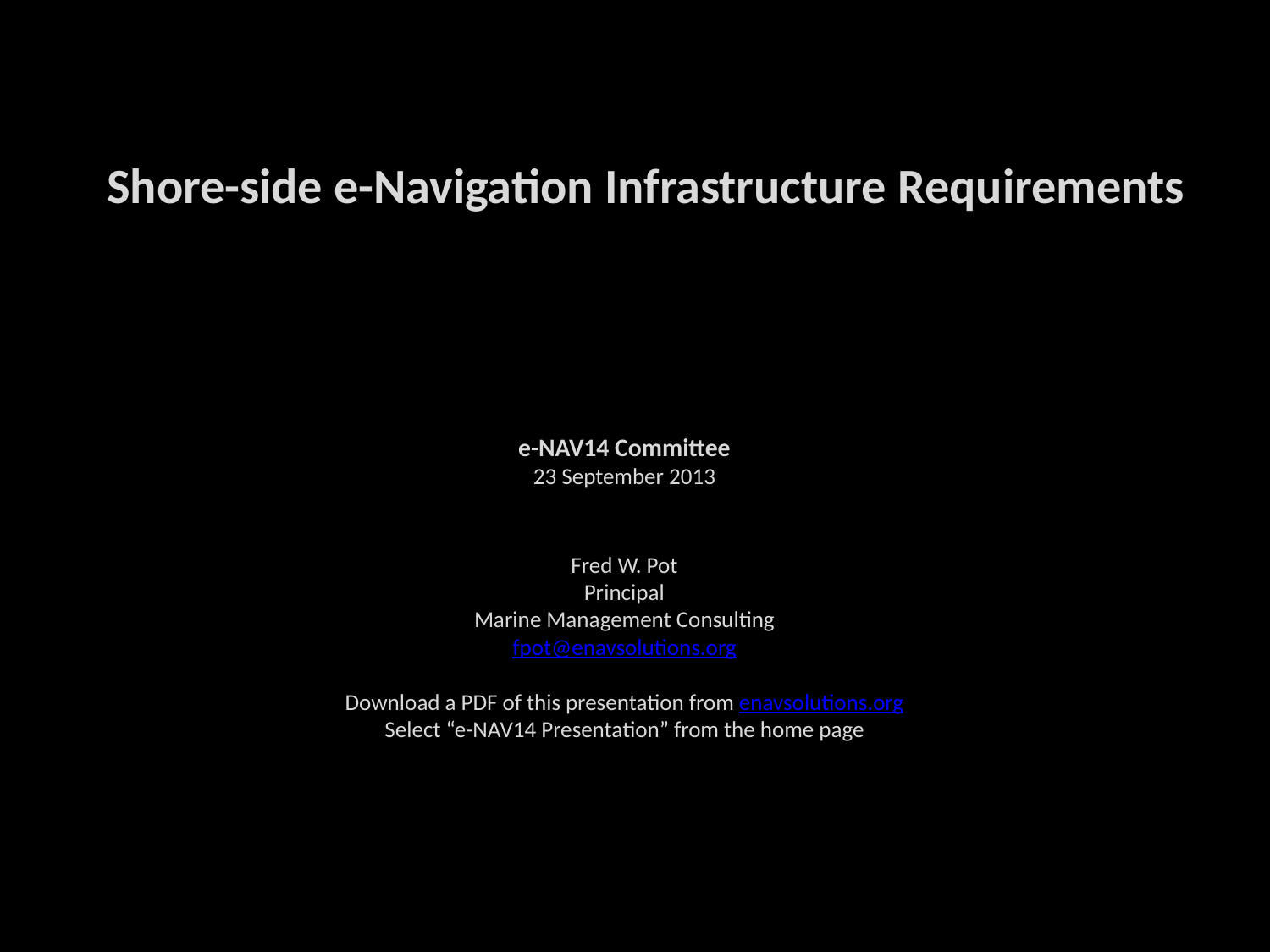

Shore-side e-Navigation Infrastructure Requirements
# e-NAV14 Committee 23 September 2013   Fred W. Pot Principal Marine Management Consulting fpot@enavsolutions.org Download a PDF of this presentation from enavsolutions.org Select “e-NAV14 Presentation” from the home page